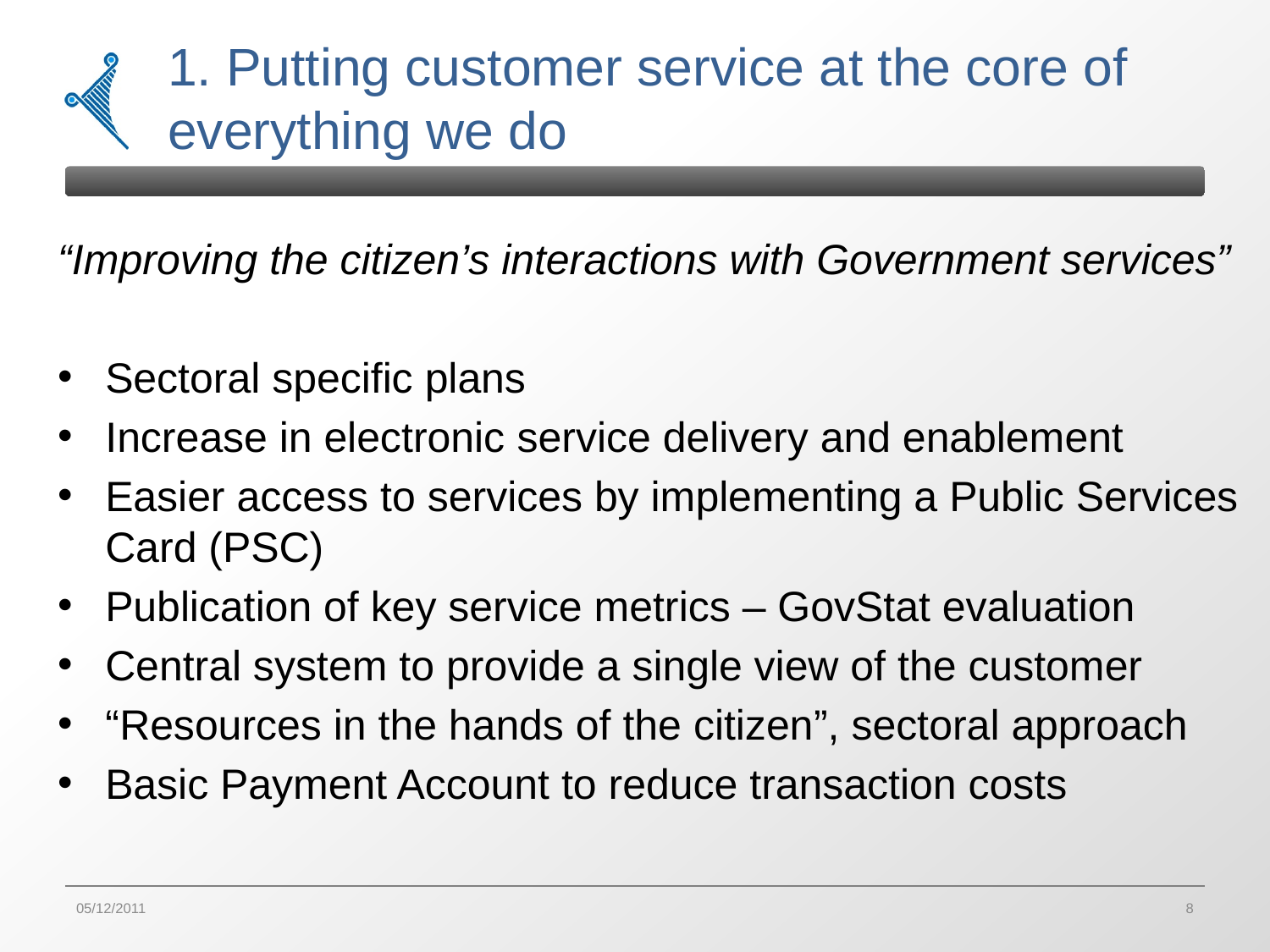

# 1. Putting customer service at the core of everything we do
“Improving the citizen’s interactions with Government services”

Sectoral specific plans
Increase in electronic service delivery and enablement
Easier access to services by implementing a Public Services Card (PSC)
Publication of key service metrics – GovStat evaluation
Central system to provide a single view of the customer
“Resources in the hands of the citizen”, sectoral approach
Basic Payment Account to reduce transaction costs
05/12/2011
8